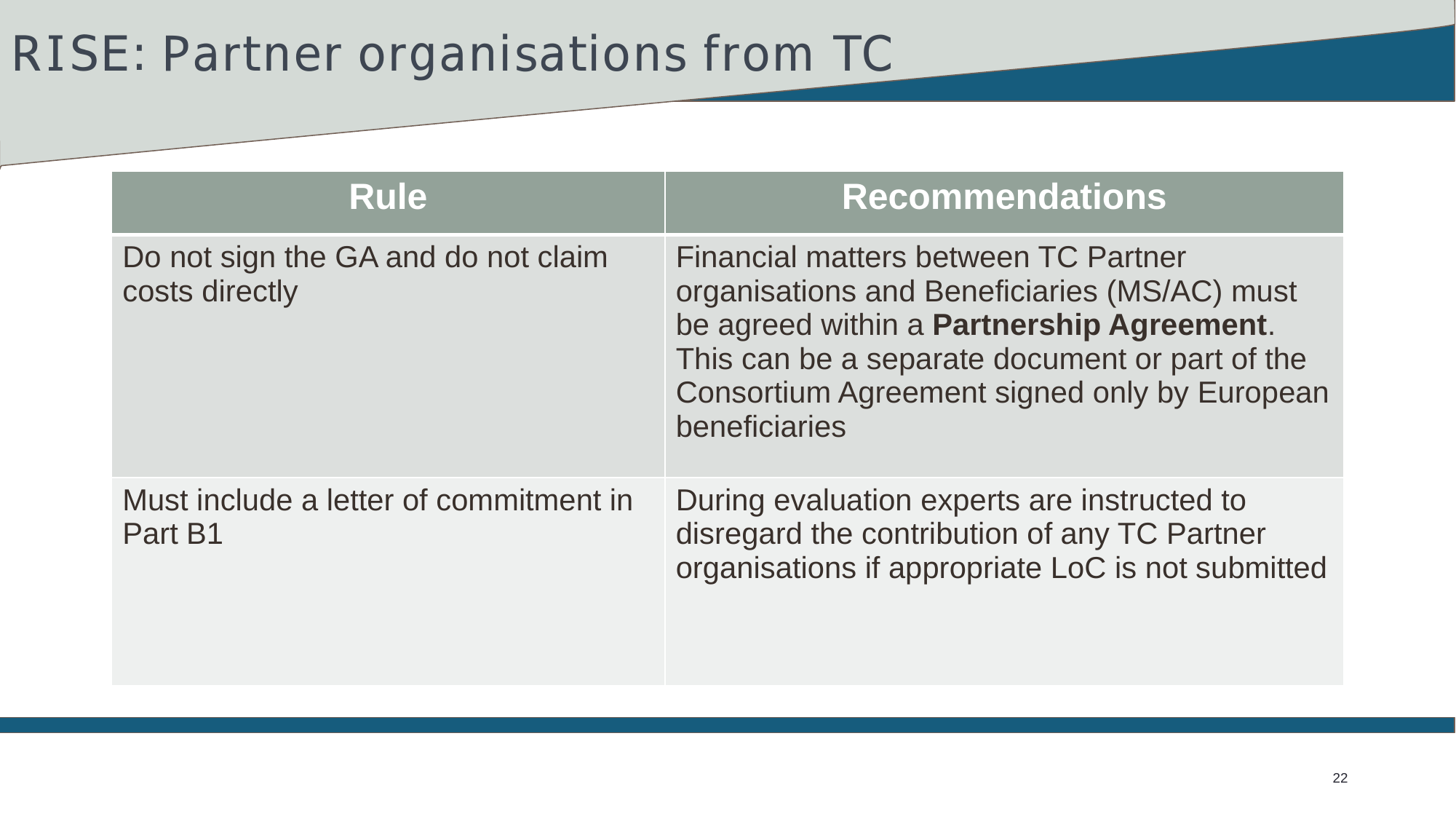

RISE: Partner organisations from TC

| Rule | Recommendations |
| --- | --- |
| Do not sign the GA and do not claim costs directly | Financial matters between TC Partner organisations and Beneficiaries (MS/AC) must be agreed within a Partnership Agreement. This can be a separate document or part of the Consortium Agreement signed only by European beneficiaries |
| Must include a letter of commitment in Part B1 | During evaluation experts are instructed to disregard the contribution of any TC Partner organisations if appropriate LoC is not submitted |
22